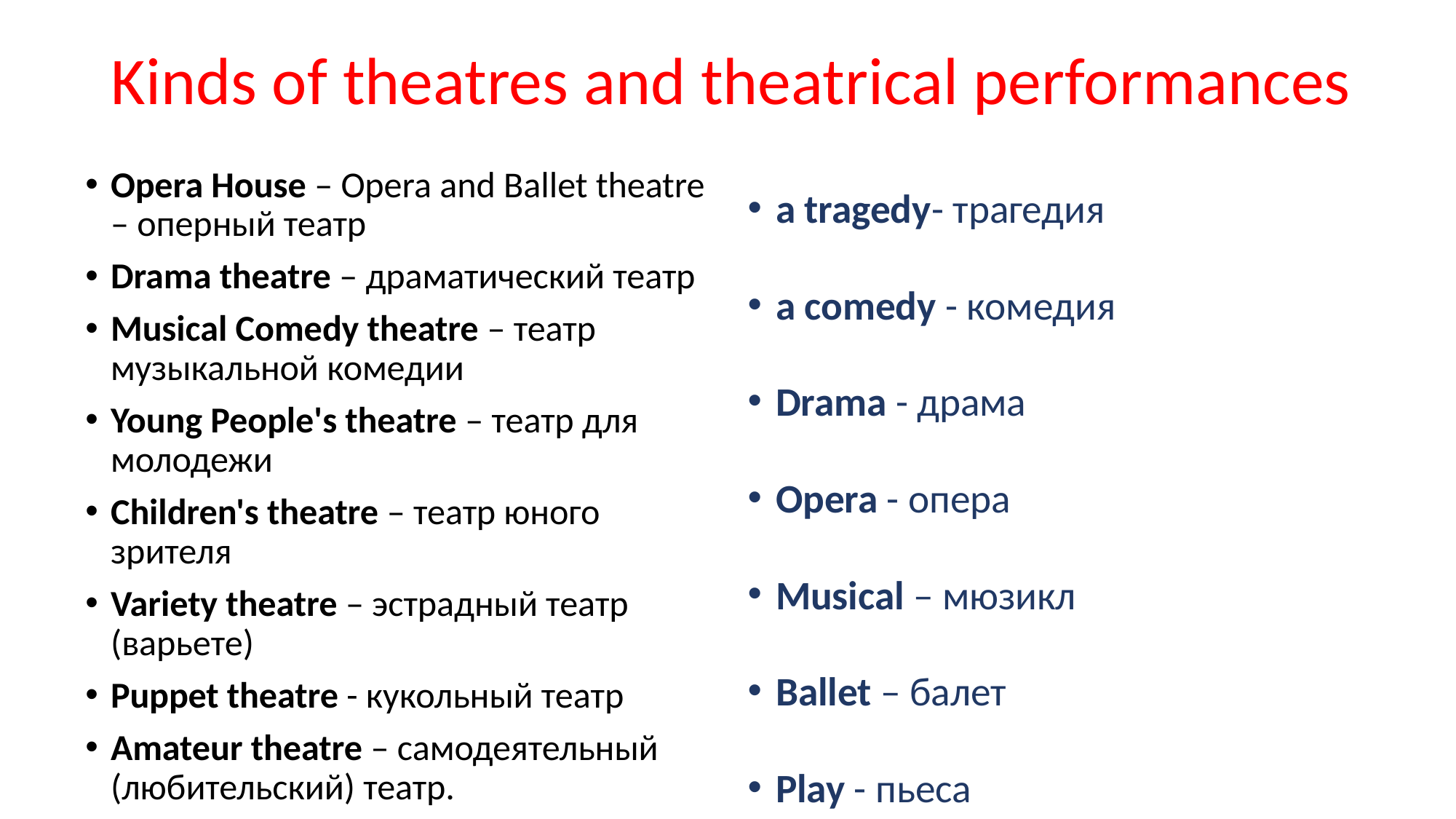

# Kinds of theatres and theatrical performances
a tragedy- трагедия
a comedy - комедия
Drama - драма
Opera - опера
Musical – мюзикл
Ballet – балет
Play - пьеса

Opera House – Opera and Ballet theatre – оперный театр
Drama theatre – драматический театр
Musical Comedy theatre – театр музыкальной комедии
Young People's theatre – театр для молодежи
Children's theatre – театр юного зрителя
Variety theatre – эстрадный театр (варьете)
Puppet theatre - кукольный театр
Amateur theatre – самодеятельный (любительский) театр.